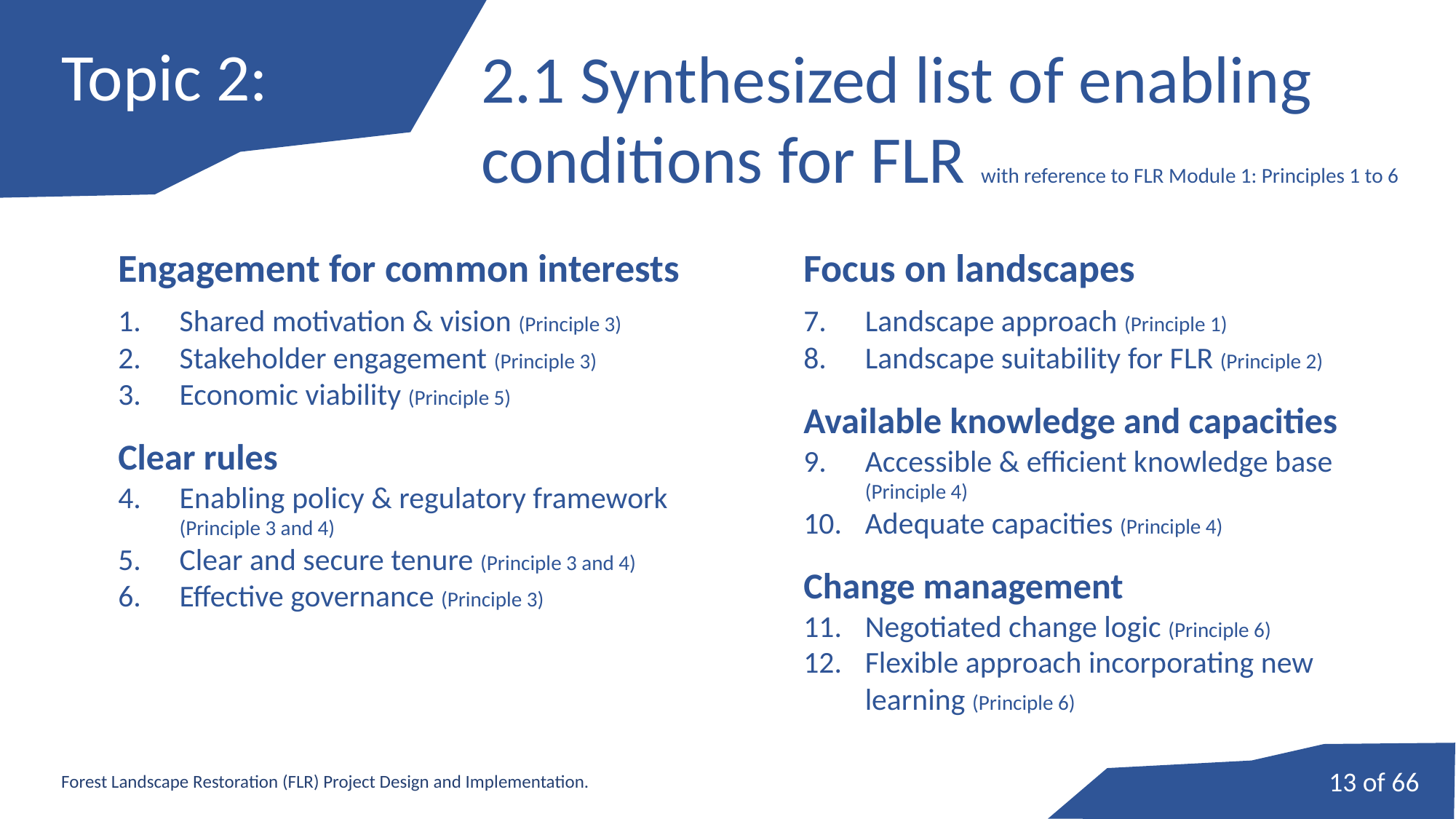

# Topic 2:
2.1 Synthesized list of enabling conditions for FLR with reference to FLR Module 1: Principles 1 to 6
Engagement for common interests
Shared motivation & vision (Principle 3)
Stakeholder engagement (Principle 3)
Economic viability (Principle 5)
Clear rules
Enabling policy & regulatory framework (Principle 3 and 4)
Clear and secure tenure (Principle 3 and 4)
Effective governance (Principle 3)

Focus on landscapes
Landscape approach (Principle 1)
Landscape suitability for FLR (Principle 2)
Available knowledge and capacities
Accessible & efficient knowledge base (Principle 4)
Adequate capacities (Principle 4)
Change management
Negotiated change logic (Principle 6)
Flexible approach incorporating new learning (Principle 6)

13 of 66

Forest Landscape Restoration (FLR) Project Design and Implementation.